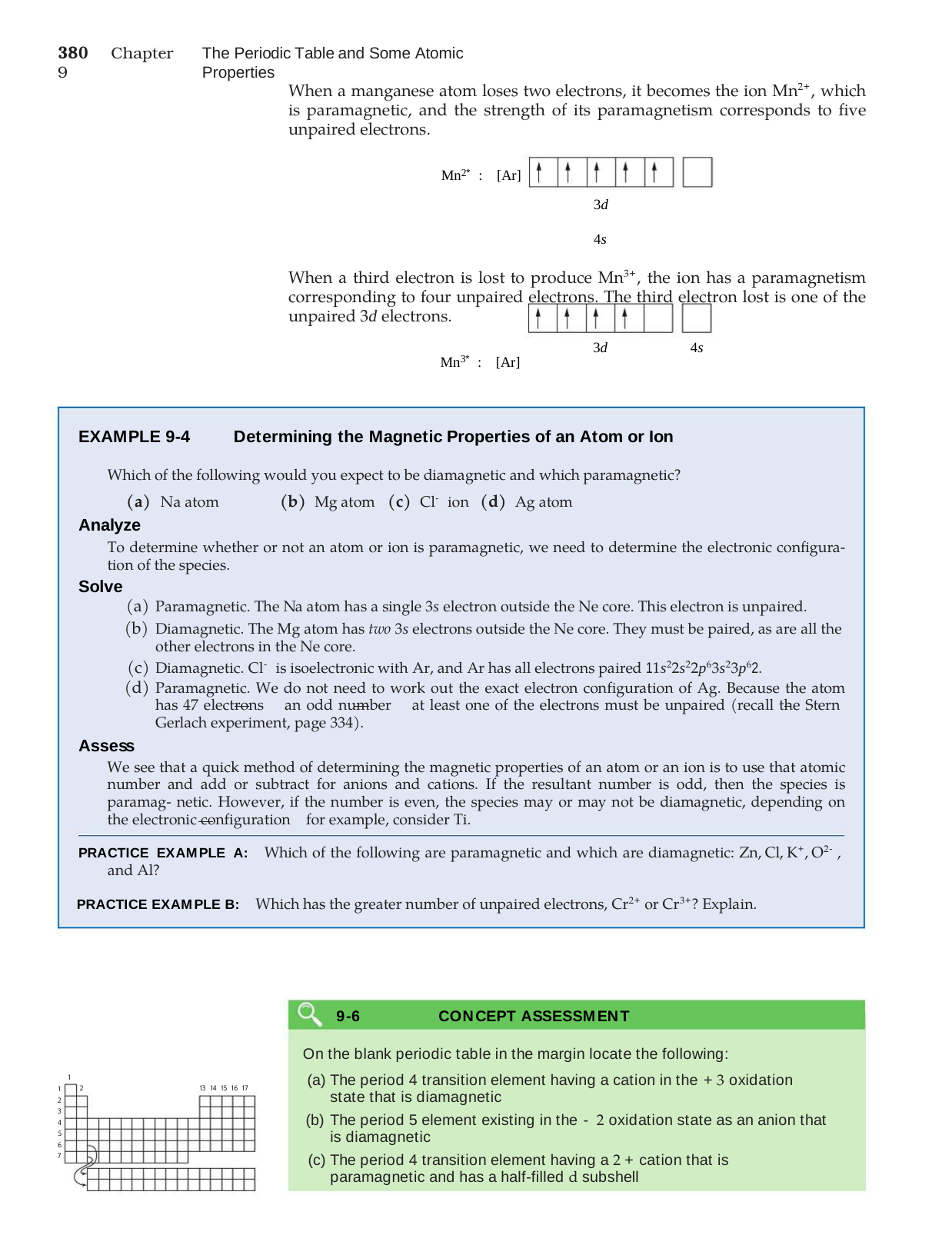

380	Chapter 9
The Periodic Table and Some Atomic Properties
When a manganese atom loses two electrons, it becomes the ion Mn2+, which is paramagnetic, and the strength of its paramagnetism corresponds to five unpaired electrons.

Mn2*:    [Ar]
3d	4s

When a third electron is lost to produce Mn3+, the ion has a paramagnetism corresponding to four unpaired electrons. The third electron lost is one of the unpaired 3d electrons.

Mn3*:    [Ar]
3d
4s
EXAMPLE 9-4	Determining the Magnetic Properties of an Atom or Ion

Which of the following would you expect to be diamagnetic and which paramagnetic?
(a)  Na atom	(b)  Mg atom	(c)  Cl- ion	(d)  Ag atom
Analyze
To determine whether or not an atom or ion is paramagnetic, we need to determine the electronic configura- tion of the species.
Solve
Paramagnetic. The Na atom has a single 3s electron outside the Ne core. This electron is unpaired.
Diamagnetic. The Mg atom has two 3s electrons outside the Ne core. They must be paired, as are all the other electrons in the Ne core.
Diamagnetic. Cl- is isoelectronic with Ar, and Ar has all electrons paired 11s22s22p63s23p62.
Paramagnetic. We do not need to work out the exact electron configuration of Ag. Because the atom has 47 electrons    an odd number    at least one of the electrons must be unpaired (recall the Stern  Gerlach experiment, page 334).
Assess
We see that a quick method of determining the magnetic properties of an atom or an ion is to use that atomic number and add or subtract for anions and cations. If the resultant number is odd, then the species is paramag- netic. However, if the number is even, the species may or may not be diamagnetic, depending on the electronic configuration    for example, consider Ti.

PRACTICE  EXAMPLE  A:    Which of the following are paramagnetic and which are diamagnetic: Zn, Cl, K+, O2-, and Al?

PRACTICE EXAMPLE B:    Which has the greater number of unpaired electrons, Cr2+ or Cr3+? Explain.

9-6	CONCEPT ASSESSMENT

On the blank periodic table in the margin locate the following:
The period 4 transition element having a cation in the + 3 oxidation state that is diamagnetic
The period 5 element existing in the - 2 oxidation state as an anion that is diamagnetic
The period 4 transition element having a 2 + cation that is paramagnetic and has a half-filled d subshell
1
2
13  14  15  16  17
1
2
3
4
5
6
7